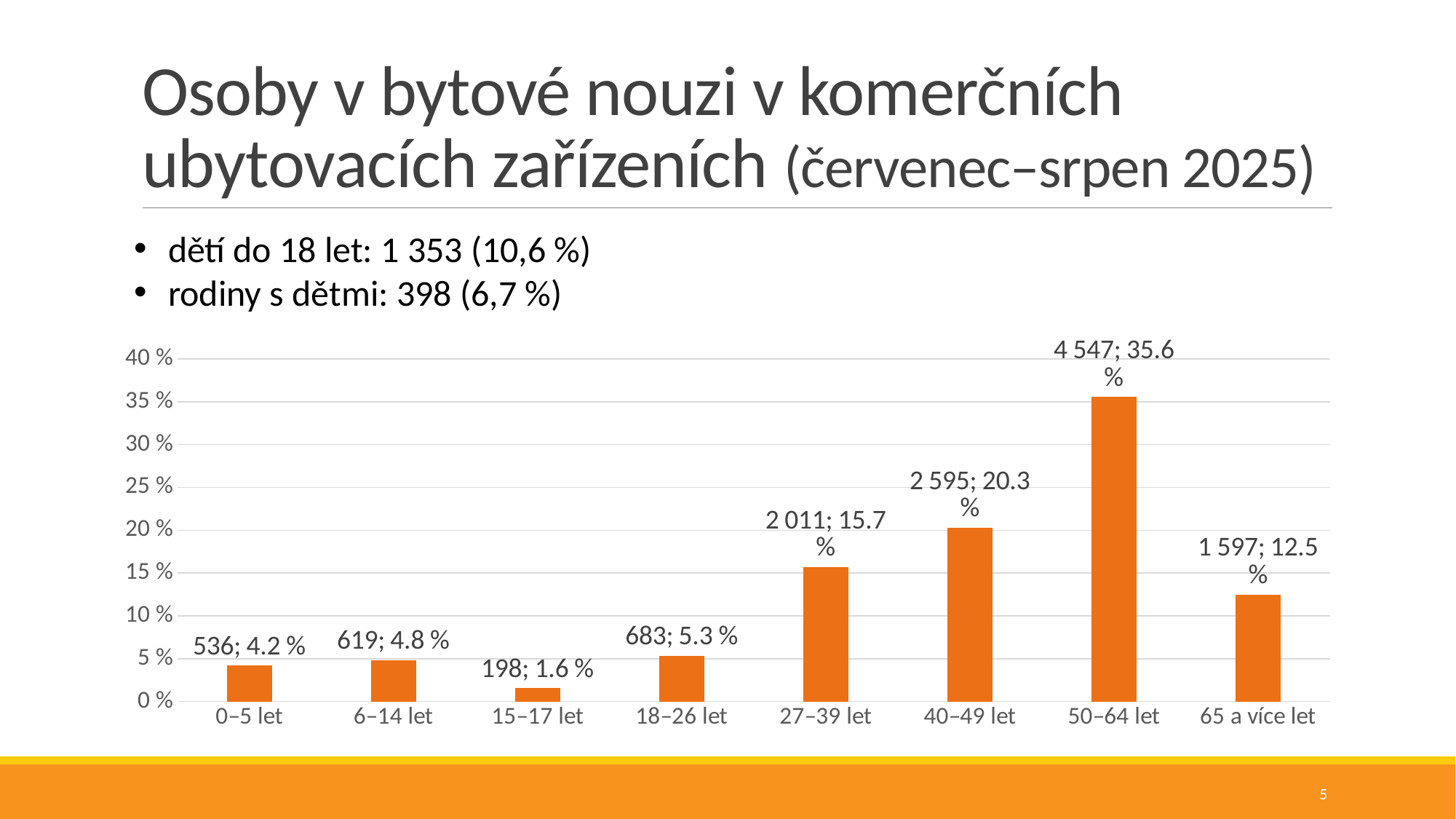

# Osoby v bytové nouzi v komerčních ubytovacích zařízeních (červenec–srpen 2025)
dětí do 18 let: 1 353 (10,6 %)
rodiny s dětmi: 398 (6,7 %)

### Chart

| Category |  |
|---|---|
| 0–5 let | 0.04192085093070546 |
| 6–14 let | 0.04841232598154231 |
| 15–17 let | 0.015585687470671 |
| 18–26 let | 0.053417800719536994 |
| 27–39 let | 0.15728140153292663 |
| 40–49 let | 0.20295635851712812 |
| 50–64 let | 0.3556233380259659 |
| 65 a více let | 0.12490223682152354 |
5